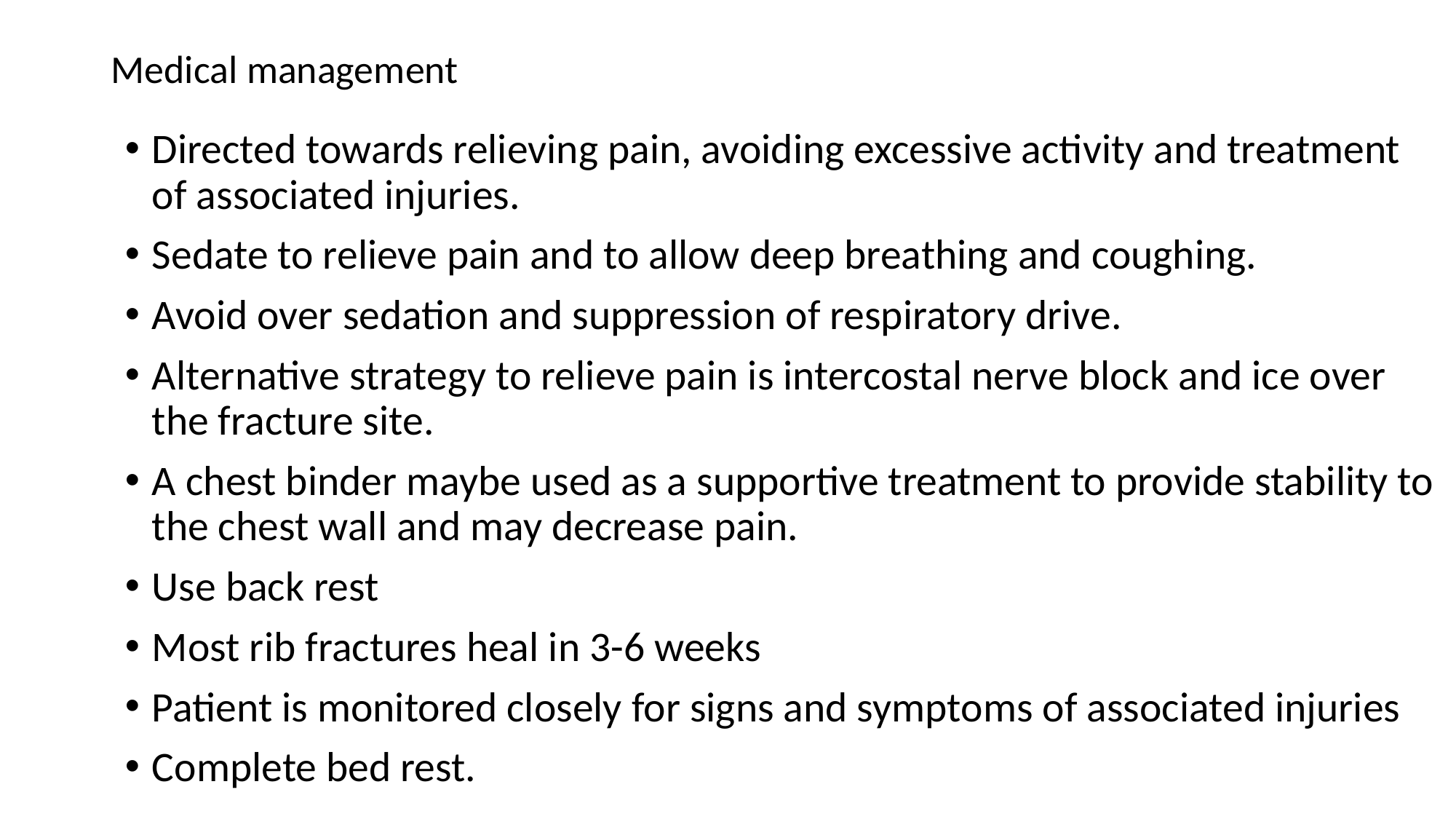

# Medical management
Directed towards relieving pain, avoiding excessive activity and treatment of associated injuries.
Sedate to relieve pain and to allow deep breathing and coughing.
Avoid over sedation and suppression of respiratory drive.
Alternative strategy to relieve pain is intercostal nerve block and ice over the fracture site.
A chest binder maybe used as a supportive treatment to provide stability to the chest wall and may decrease pain.
Use back rest
Most rib fractures heal in 3-6 weeks
Patient is monitored closely for signs and symptoms of associated injuries
Complete bed rest.